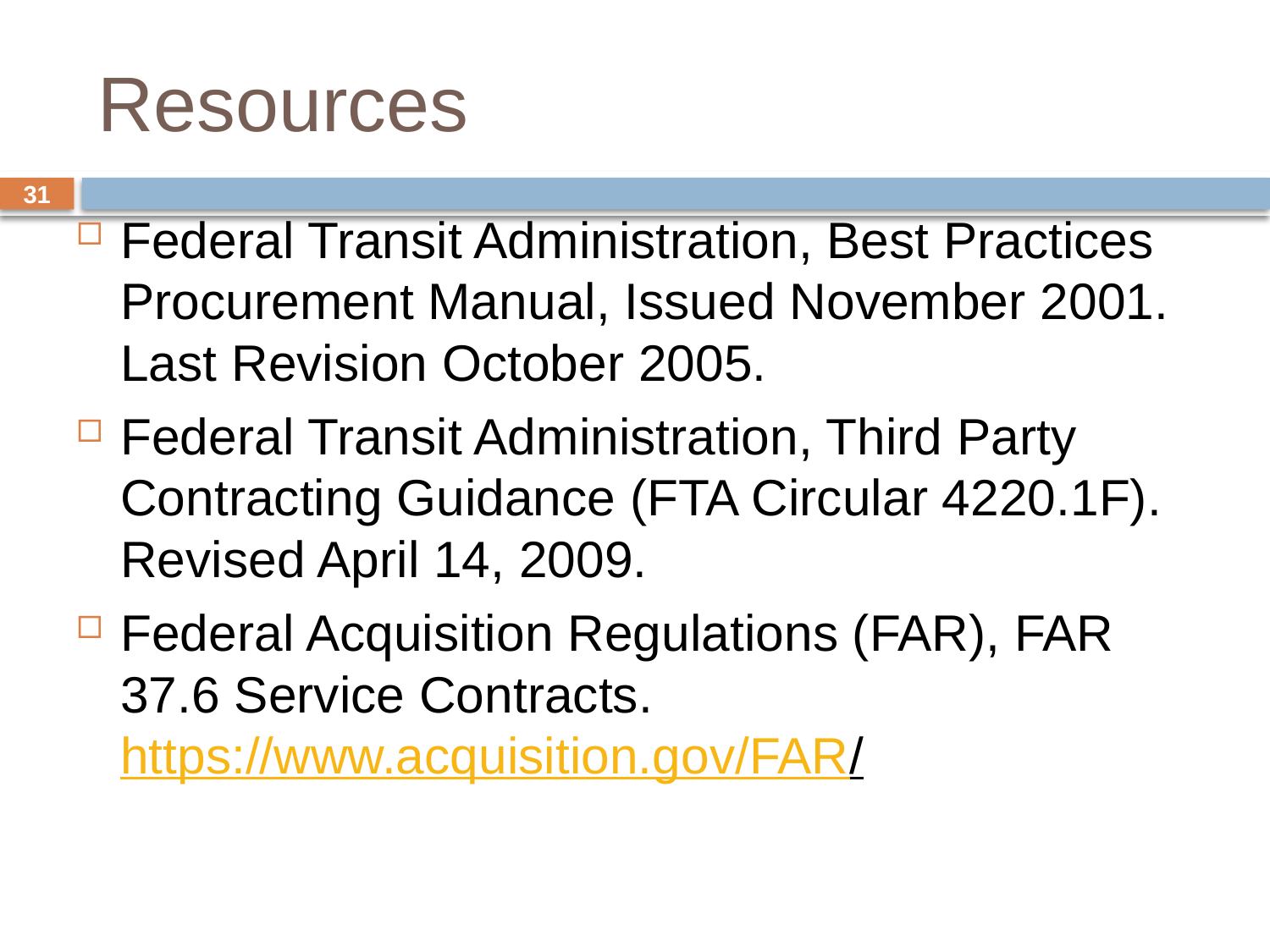

# Resources
31
Federal Transit Administration, Best Practices Procurement Manual, Issued November 2001.
Last Revision October 2005.
Federal Transit Administration, Third Party Contracting Guidance (FTA Circular 4220.1F).
Revised April 14, 2009.
Federal Acquisition Regulations (FAR), FAR 37.6 Service Contracts. https://www.acquisition.gov/FAR/